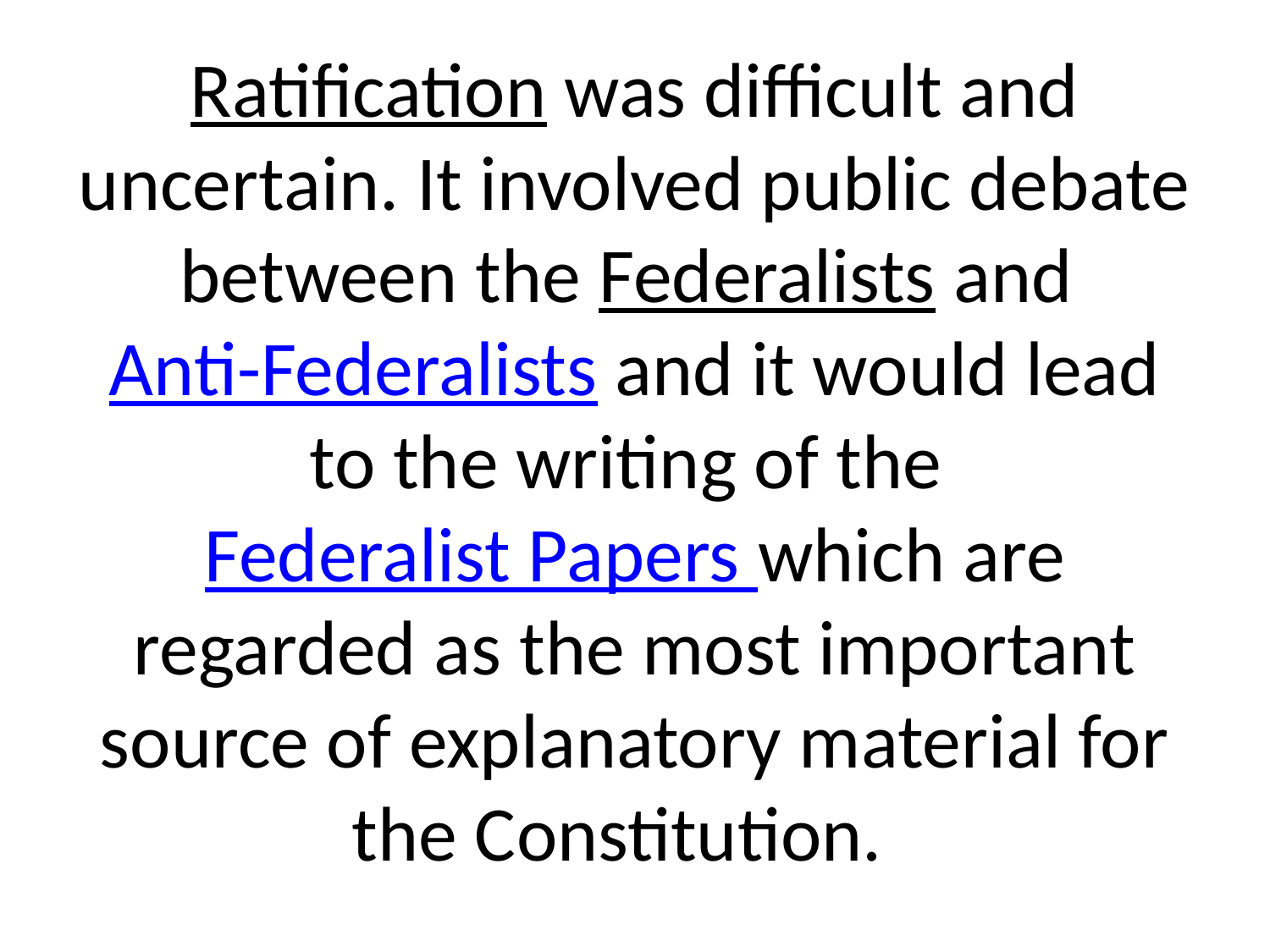

# Ratification was difficult and uncertain. It involved public debate between the Federalists and Anti-Federalists and it would lead to the writing of the Federalist Papers which are regarded as the most important source of explanatory material for the Constitution.